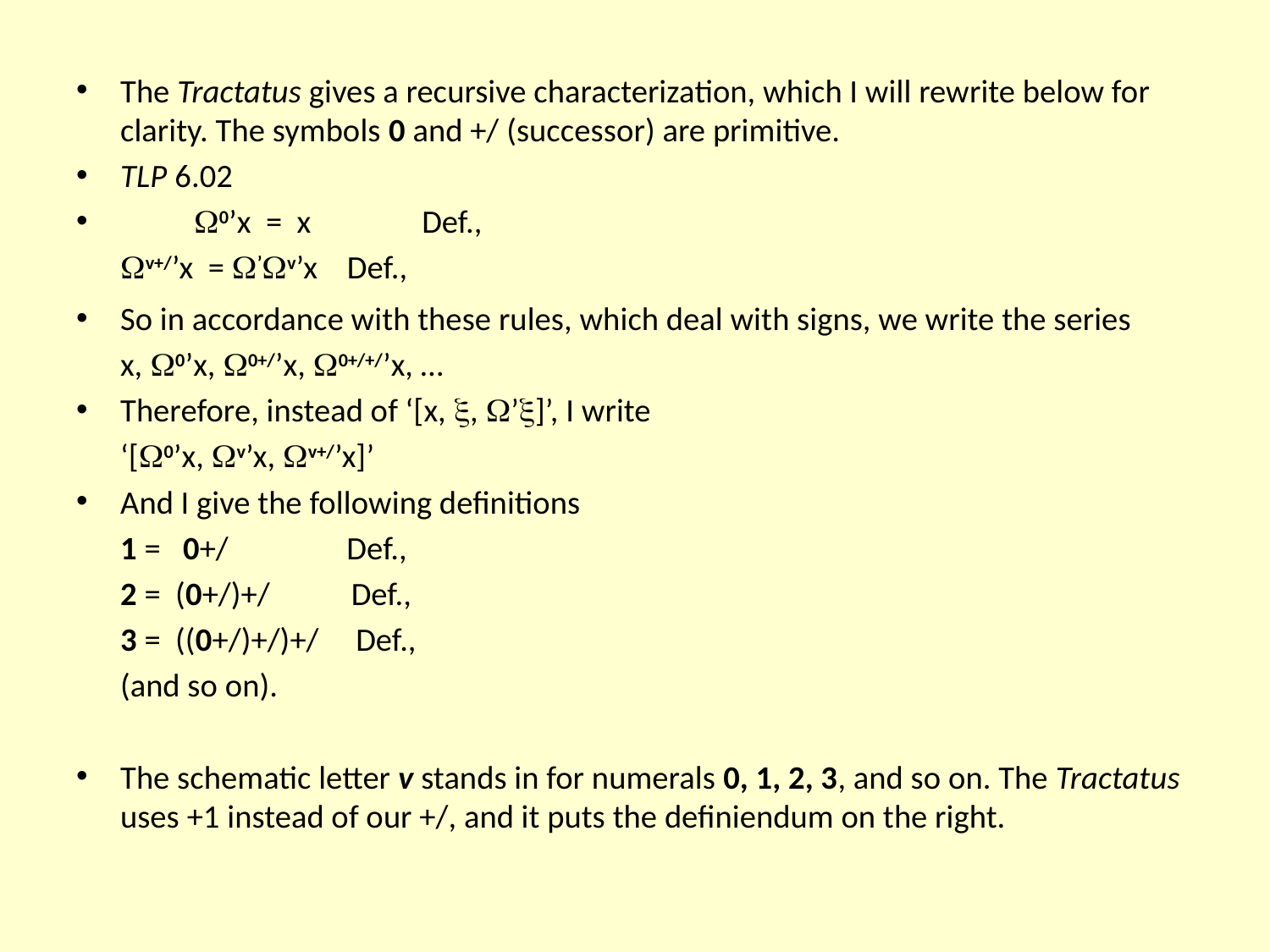

The Tractatus gives a recursive characterization, which I will rewrite below for clarity. The symbols 0 and +/ (successor) are primitive.
TLP 6.02
		Ω0’x  =  x               Def.,
			Ωv+/’x  = Ω’Ωv’x    Def.,
So in accordance with these rules, which deal with signs, we write the series
			x, Ω0’x, Ω0+/’x, Ω0+/+/’x, …
Therefore, instead of ‘[x, ξ, Ω’ξ]’, I write
			‘[Ω0’x, Ωv’x, Ωv+/’x]’
And I give the following definitions
			1 =   0+/                Def.,
			2 =  (0+/)+/           Def.,
			3 =  ((0+/)+/)+/     Def.,
	(and so on).

The schematic letter v stands in for numerals 0, 1, 2, 3, and so on. The Tractatus uses +1 instead of our +/, and it puts the definiendum on the right.